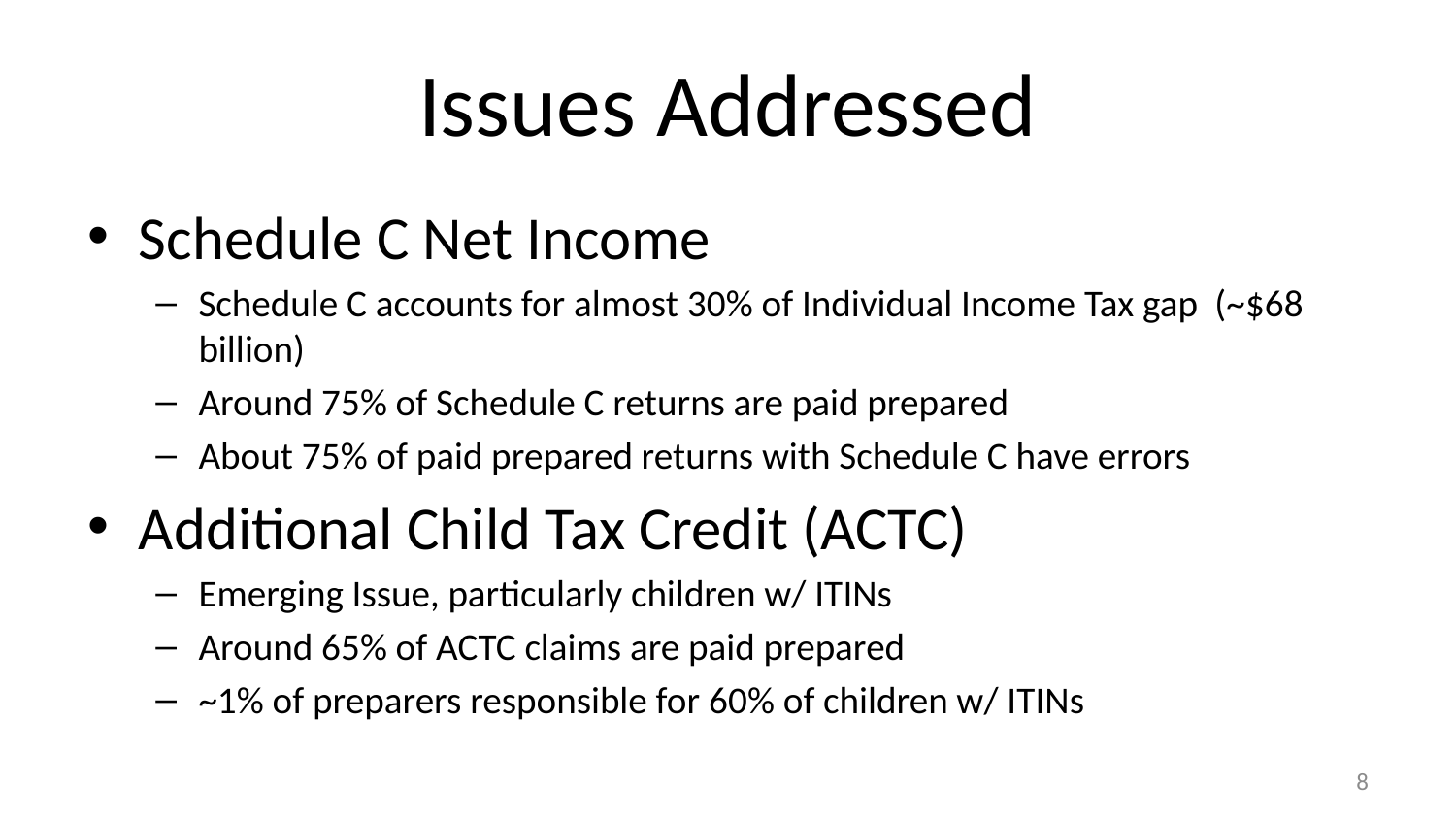

# Issues Addressed
Schedule C Net Income
Schedule C accounts for almost 30% of Individual Income Tax gap  (~$68 billion)
Around 75% of Schedule C returns are paid prepared
About 75% of paid prepared returns with Schedule C have errors
Additional Child Tax Credit (ACTC)
Emerging Issue, particularly children w/ ITINs
Around 65% of ACTC claims are paid prepared
~1% of preparers responsible for 60% of children w/ ITINs

8